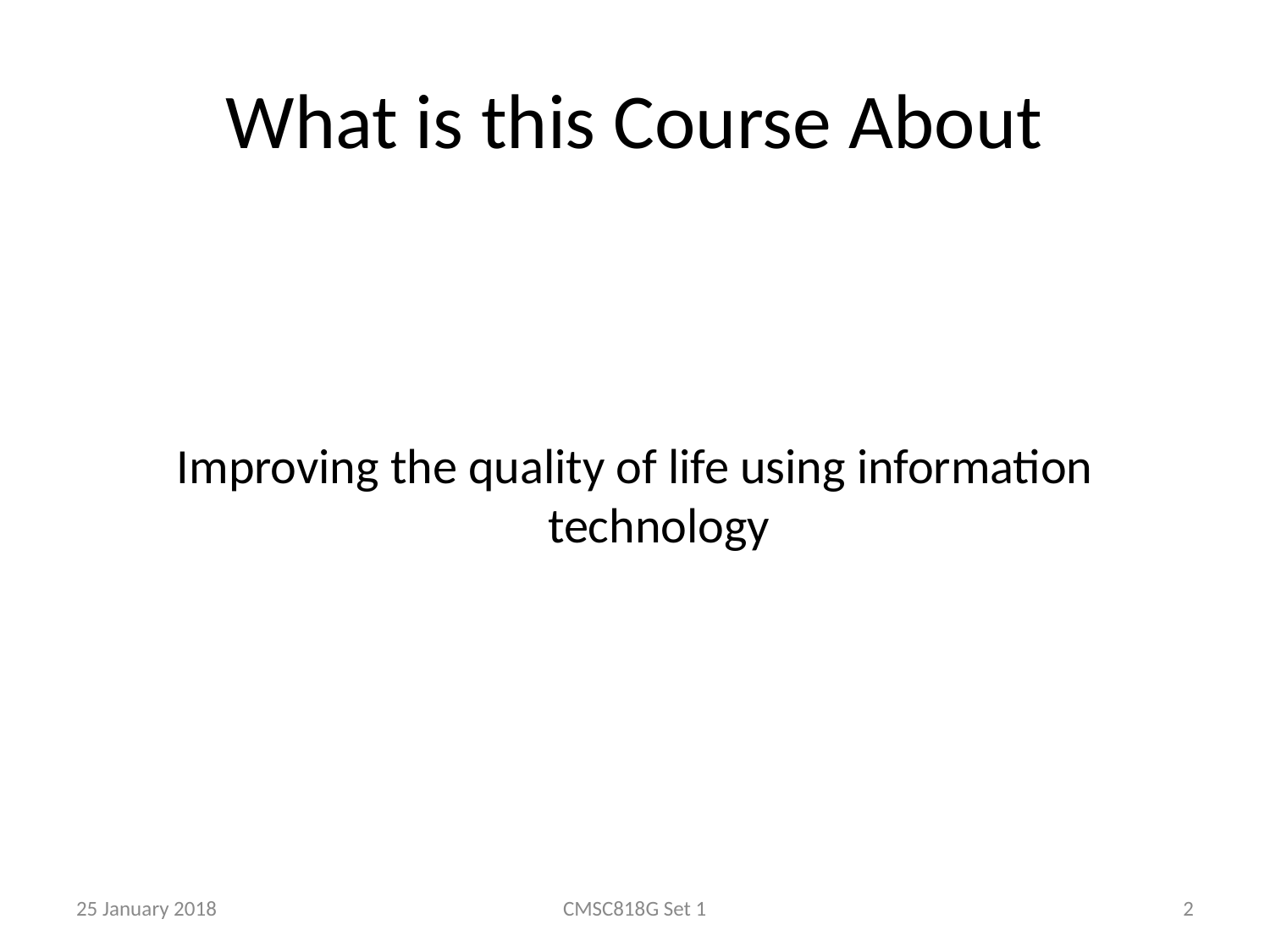

# What is this Course About
Improving the quality of life using information technology
25 January 2018
CMSC818G Set 1
2